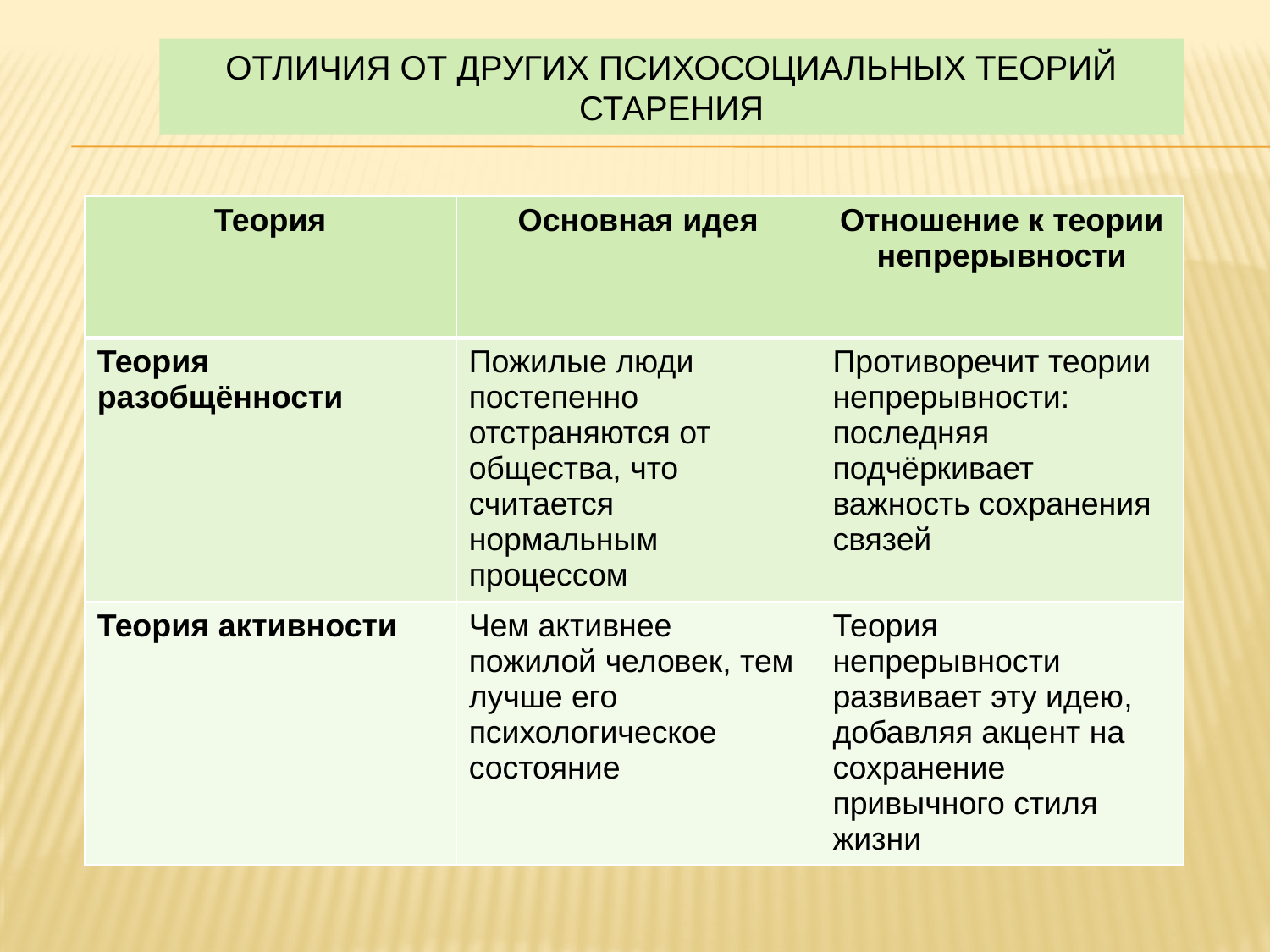

# Отличия от других психосоциальных теорий старения
| Теория | Основная идея | Отношение к теории непрерывности |
| --- | --- | --- |
| Теория разобщённости | Пожилые люди постепенно отстраняются от общества, что считается нормальным процессом | Противоречит теории непрерывности: последняя подчёркивает важность сохранения связей |
| Теория активности | Чем активнее пожилой человек, тем лучше его психологическое состояние | Теория непрерывности развивает эту идею, добавляя акцент на сохранение привычного стиля жизни |